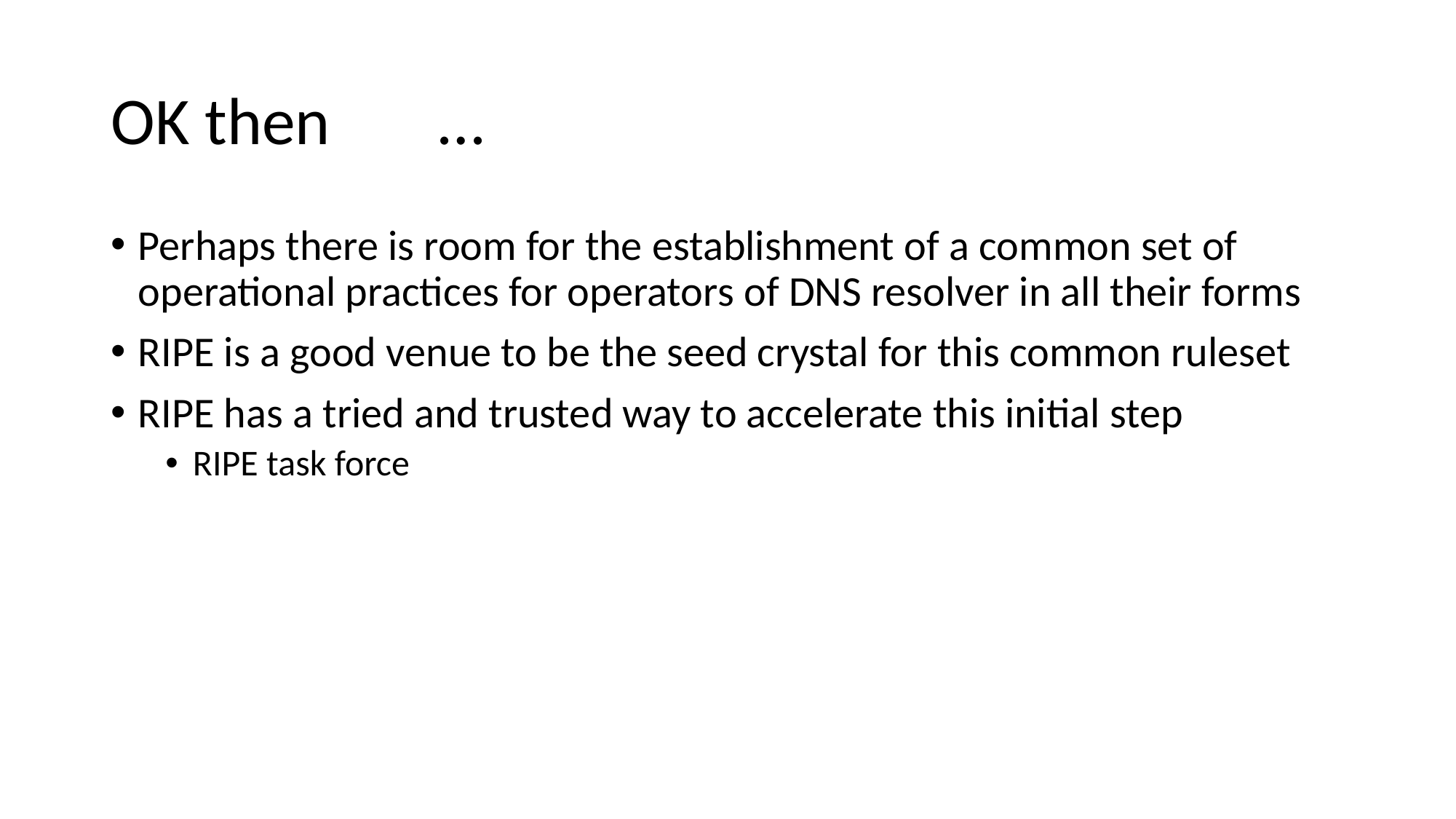

# OK then	…
Perhaps there is room for the establishment of a common set of operational practices for operators of DNS resolver in all their forms
RIPE is a good venue to be the seed crystal for this common ruleset
RIPE has a tried and trusted way to accelerate this initial step
RIPE task force